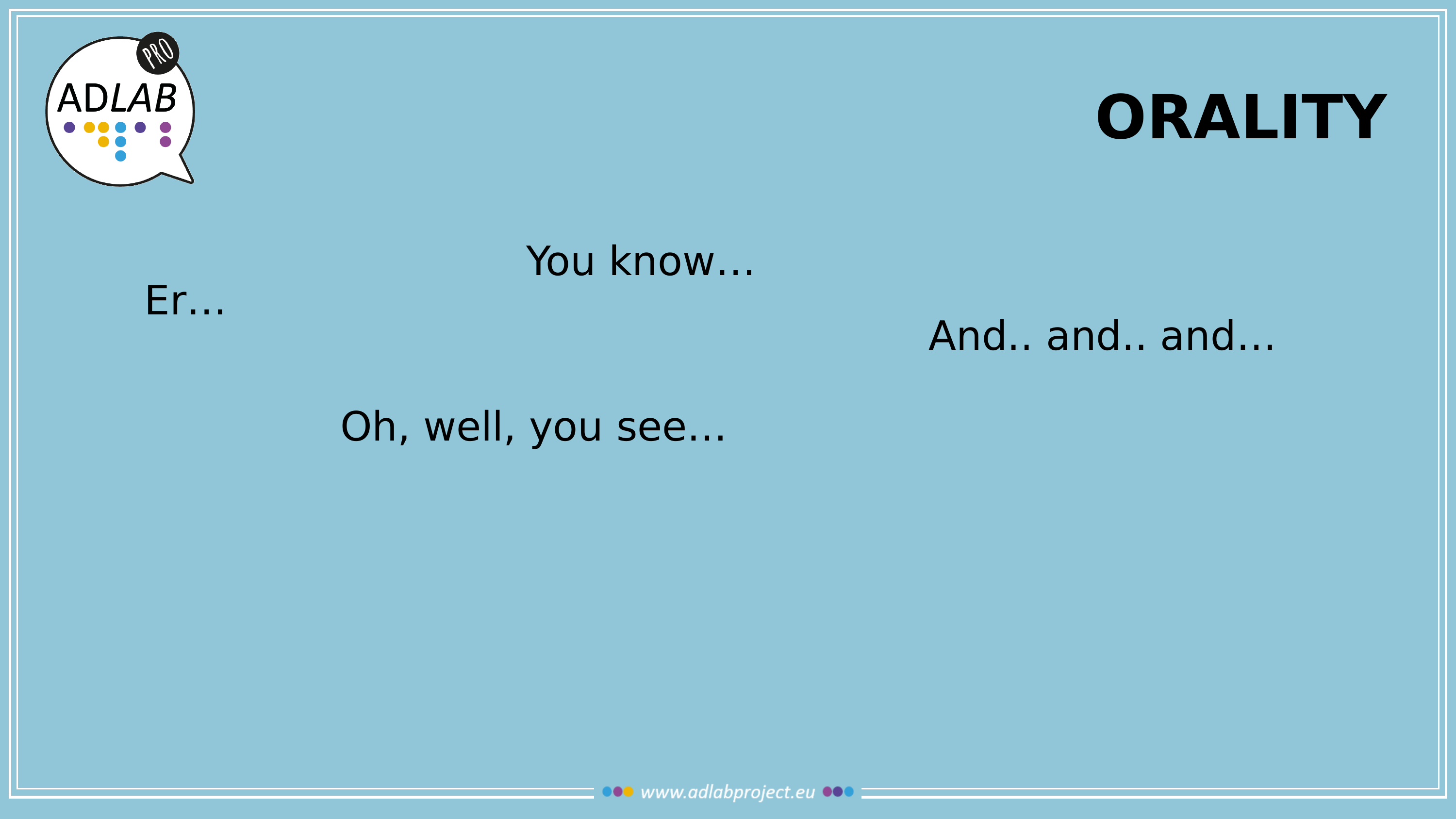

# ORALITY
You know…
Er…
And.. and.. and…
Oh, well, you see…